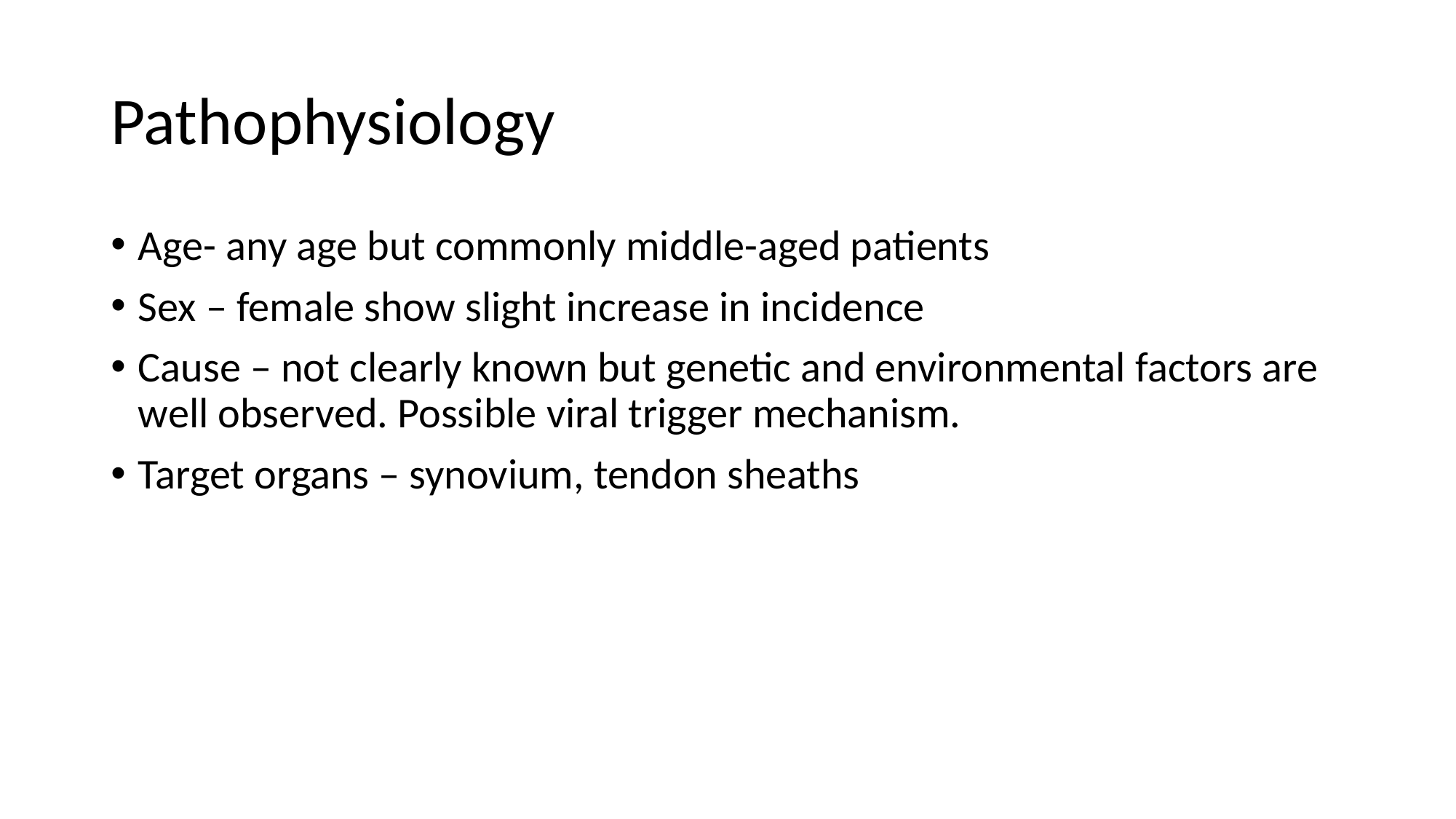

# Pathophysiology
Age- any age but commonly middle-aged patients
Sex – female show slight increase in incidence
Cause – not clearly known but genetic and environmental factors are well observed. Possible viral trigger mechanism.
Target organs – synovium, tendon sheaths